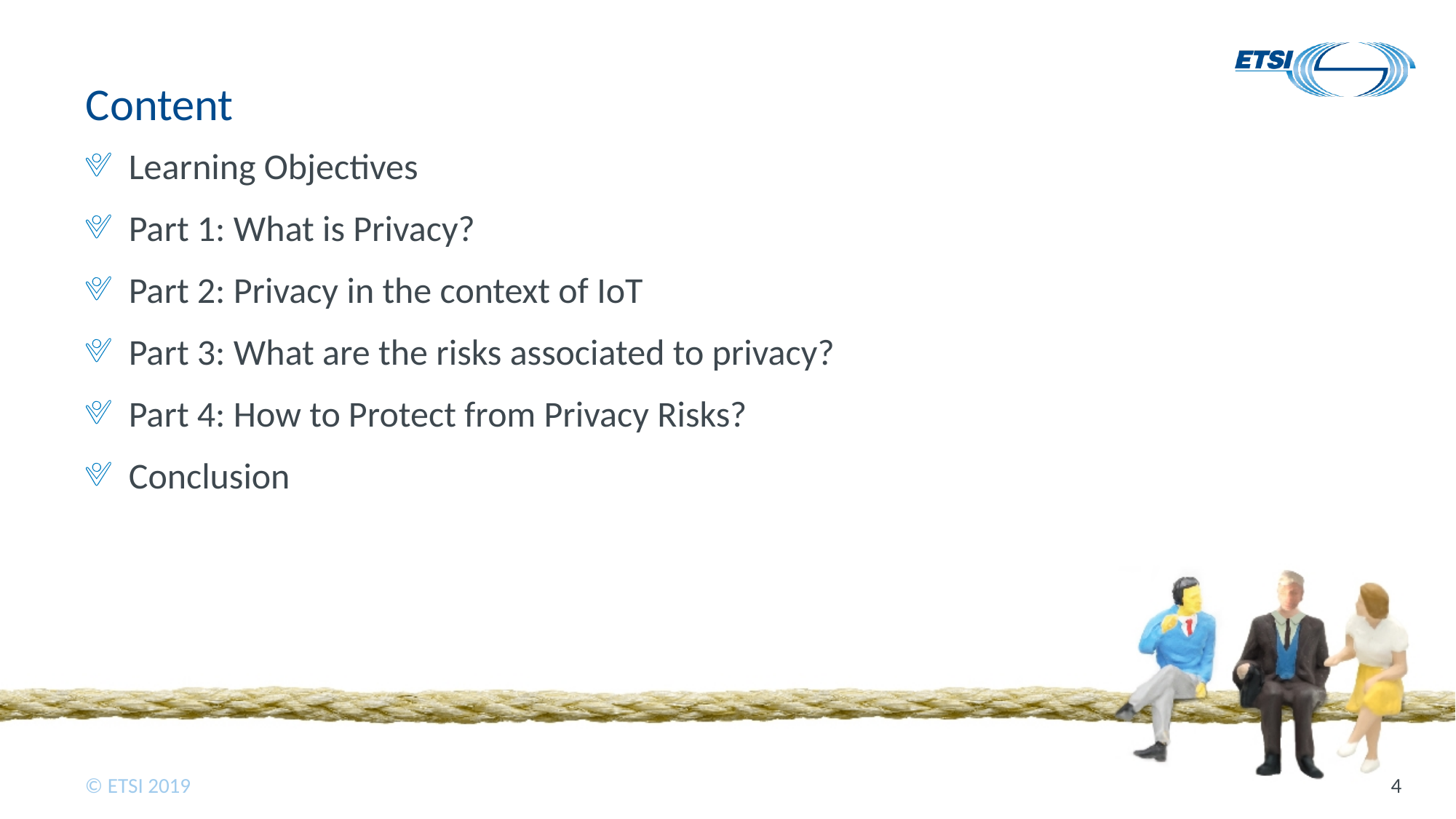

# Content
Learning Objectives
Part 1: What is Privacy?
Part 2: Privacy in the context of IoT
Part 3: What are the risks associated to privacy?
Part 4: How to Protect from Privacy Risks?
Conclusion